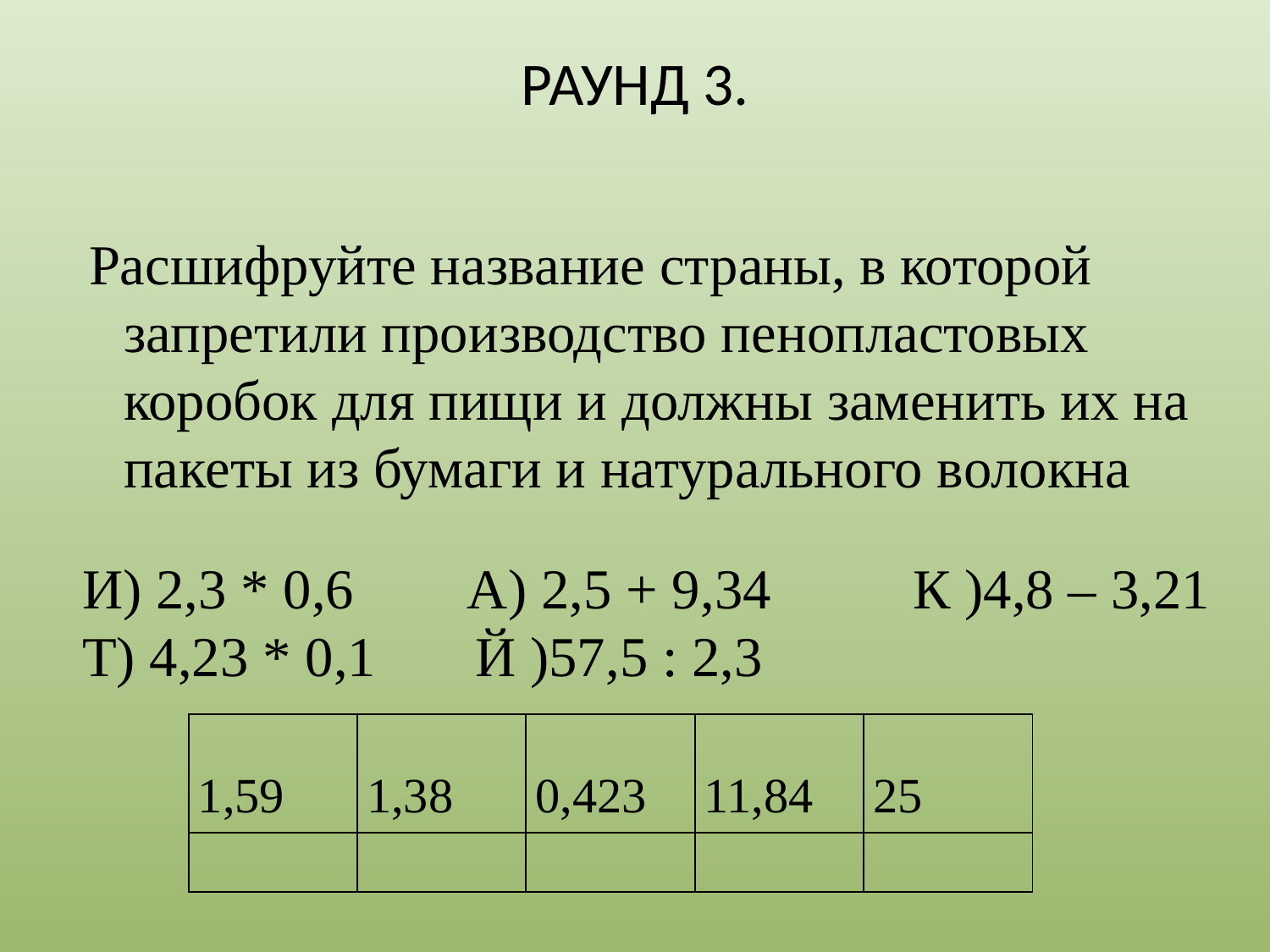

# РАУНД 3.
 Расшифруйте название страны, в которой запретили производство пенопластовых коробок для пищи и должны заменить их на пакеты из бумаги и натурального волокна
И) 2,3 * 0,6        А) 2,5 + 9,34          К )4,8 – 3,21
Т) 4,23 * 0,1       Й )57,5 : 2,3
| 1,59 | 1,38 | 0,423 | 11,84 | 25 |
| --- | --- | --- | --- | --- |
|  |  |  |  |  |